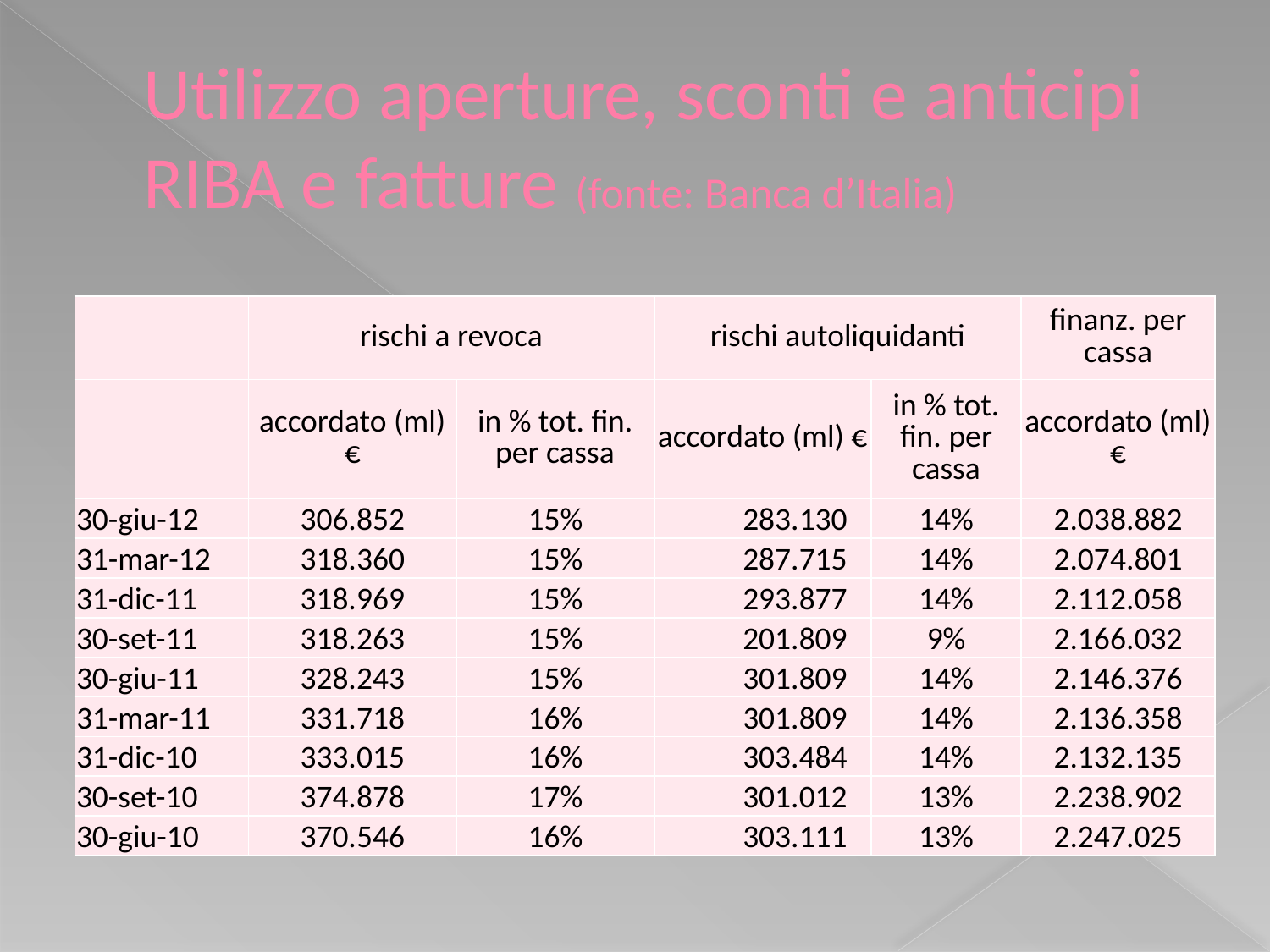

# Utilizzo aperture, sconti e anticipi RIBA e fatture (fonte: Banca d’Italia)
|  | rischi a revoca |  | rischi autoliquidanti |  | finanz. per cassa |
| --- | --- | --- | --- | --- | --- |
|  | accordato (ml) € | in % tot. fin. per cassa | accordato (ml) € | in % tot. fin. per cassa | accordato (ml) € |
| 30-giu-12 | 306.852 | 15% | 283.130 | 14% | 2.038.882 |
| 31-mar-12 | 318.360 | 15% | 287.715 | 14% | 2.074.801 |
| 31-dic-11 | 318.969 | 15% | 293.877 | 14% | 2.112.058 |
| 30-set-11 | 318.263 | 15% | 201.809 | 9% | 2.166.032 |
| 30-giu-11 | 328.243 | 15% | 301.809 | 14% | 2.146.376 |
| 31-mar-11 | 331.718 | 16% | 301.809 | 14% | 2.136.358 |
| 31-dic-10 | 333.015 | 16% | 303.484 | 14% | 2.132.135 |
| 30-set-10 | 374.878 | 17% | 301.012 | 13% | 2.238.902 |
| 30-giu-10 | 370.546 | 16% | 303.111 | 13% | 2.247.025 |